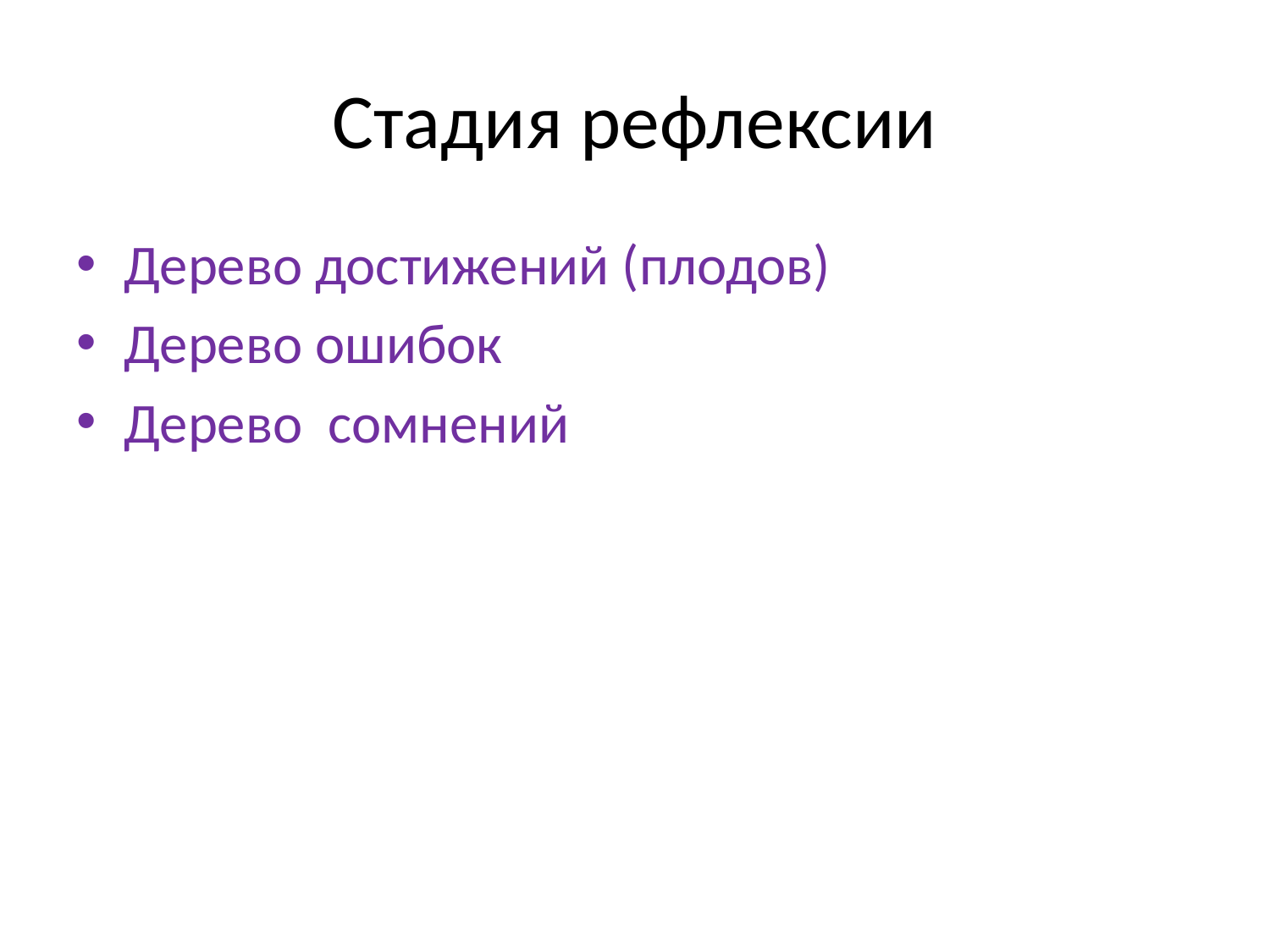

# Стадия рефлексии
Дерево достижений (плодов)
Дерево ошибок
Дерево  сомнений